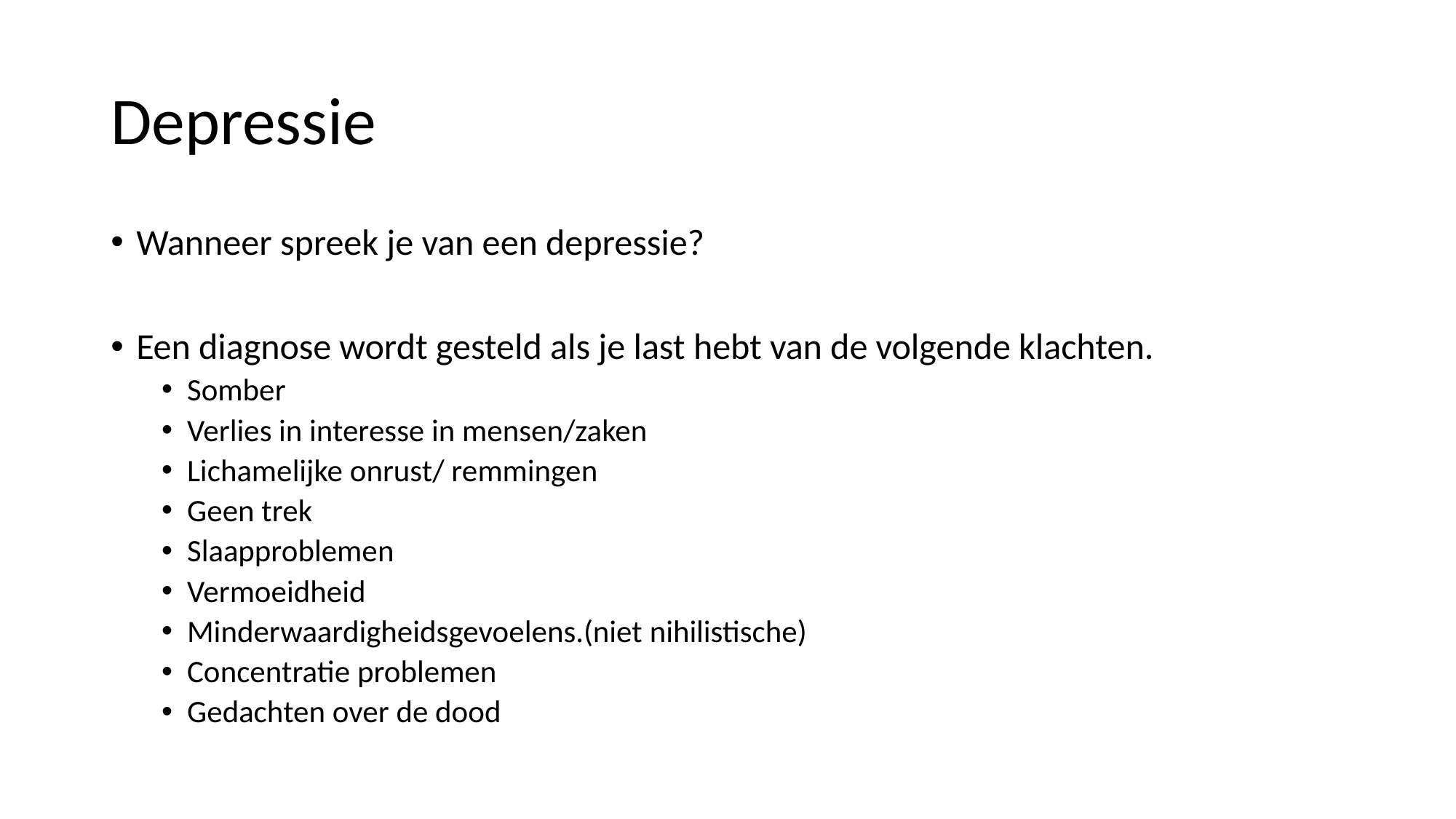

# Depressie
Wanneer spreek je van een depressie?

Een diagnose wordt gesteld als je last hebt van de volgende klachten.
Somber
Verlies in interesse in mensen/zaken
Lichamelijke onrust/ remmingen
Geen trek
Slaapproblemen
Vermoeidheid
Minderwaardigheidsgevoelens.(niet nihilistische)
Concentratie problemen
Gedachten over de dood